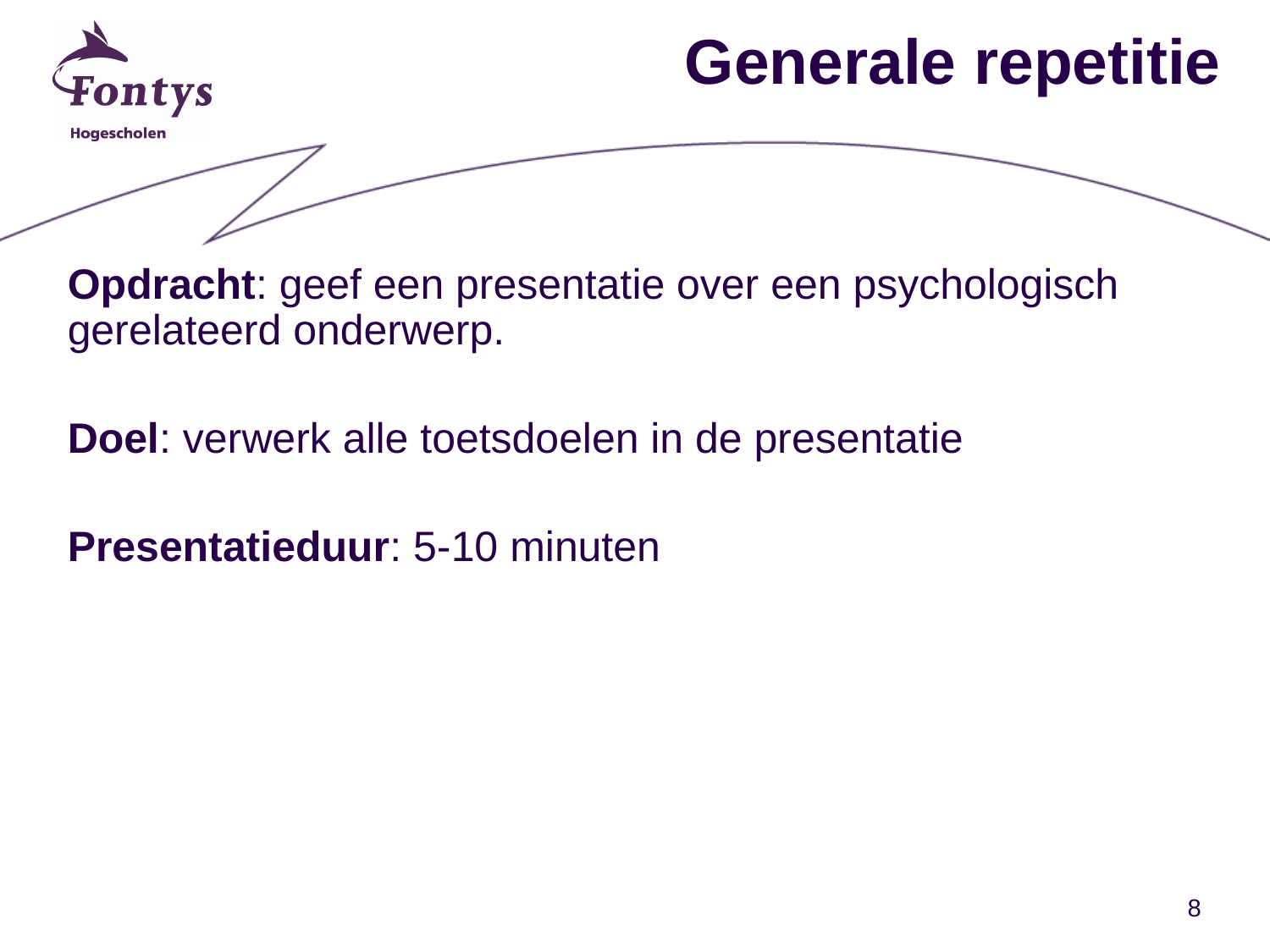

# Generale repetitie
Opdracht: geef een presentatie over een psychologisch gerelateerd onderwerp.

Doel: verwerk alle toetsdoelen in de presentatie

Presentatieduur: 5-10 minuten